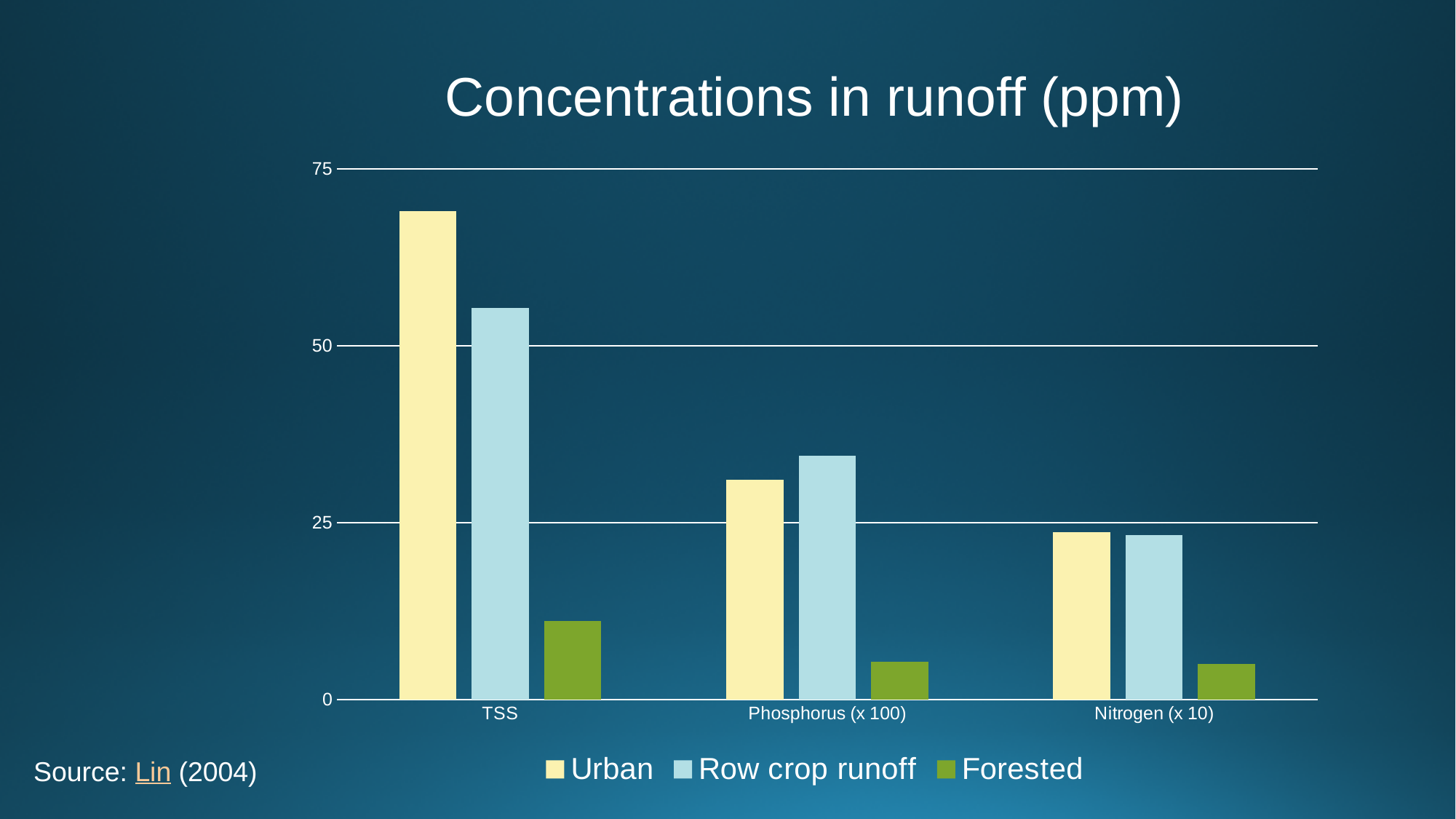

### Chart: Concentrations in runoff (ppm)

| Category | Urban | Row crop runoff | Forested |
|---|---|---|---|
| TSS | 69.0 | 55.3 | 11.1 |
| Phosphorus (x 100) | 31.0 | 34.4 | 5.3 |
| Nitrogen (x 10) | 23.6 | 23.2 | 5.0 |
Source: Lin (2004)